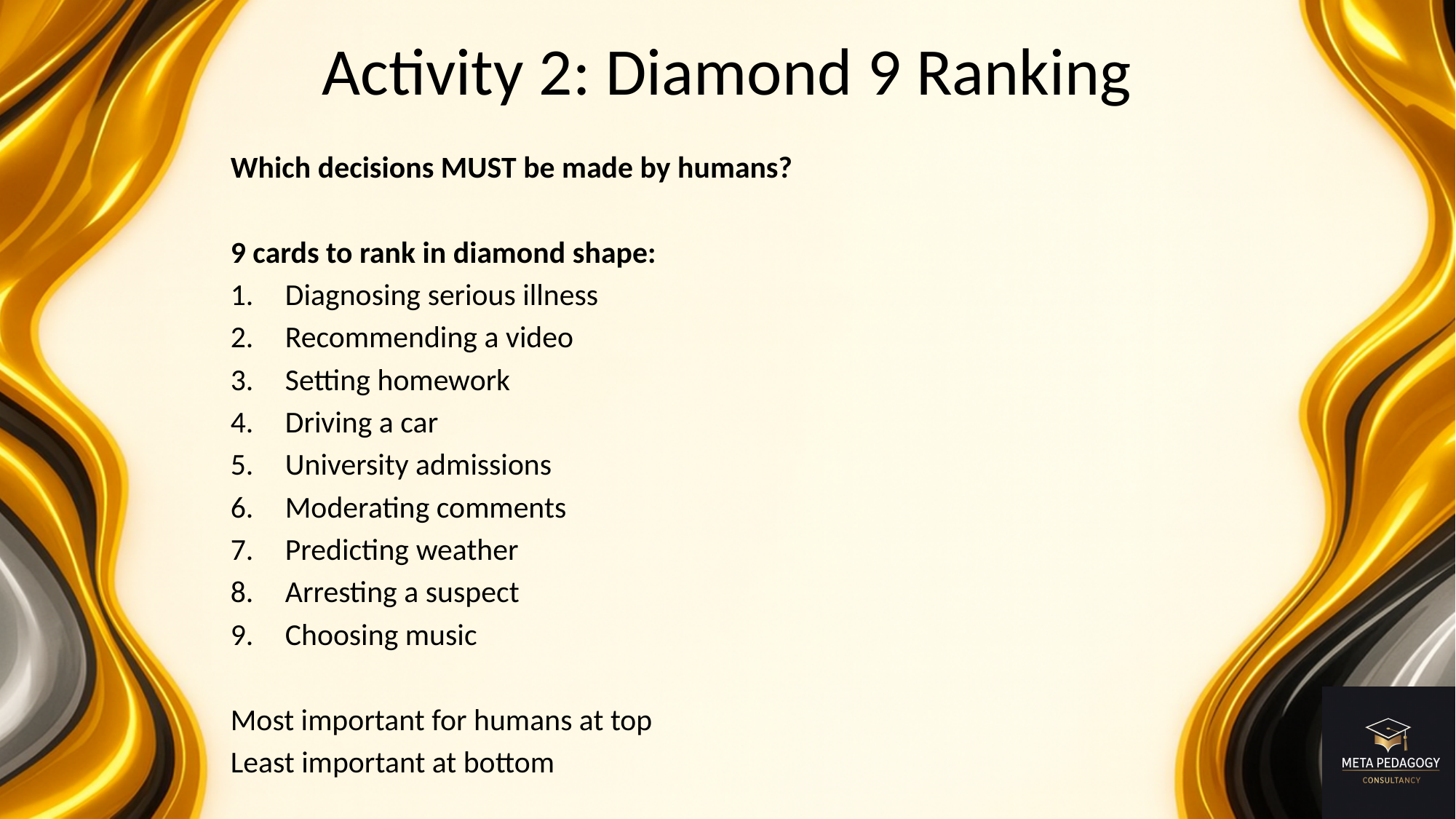

# Activity 2: Diamond 9 Ranking
Which decisions MUST be made by humans?

9 cards to rank in diamond shape:
Diagnosing serious illness
Recommending a video
Setting homework
Driving a car
University admissions
Moderating comments
Predicting weather
Arresting a suspect
Choosing music

Most important for humans at top
Least important at bottom